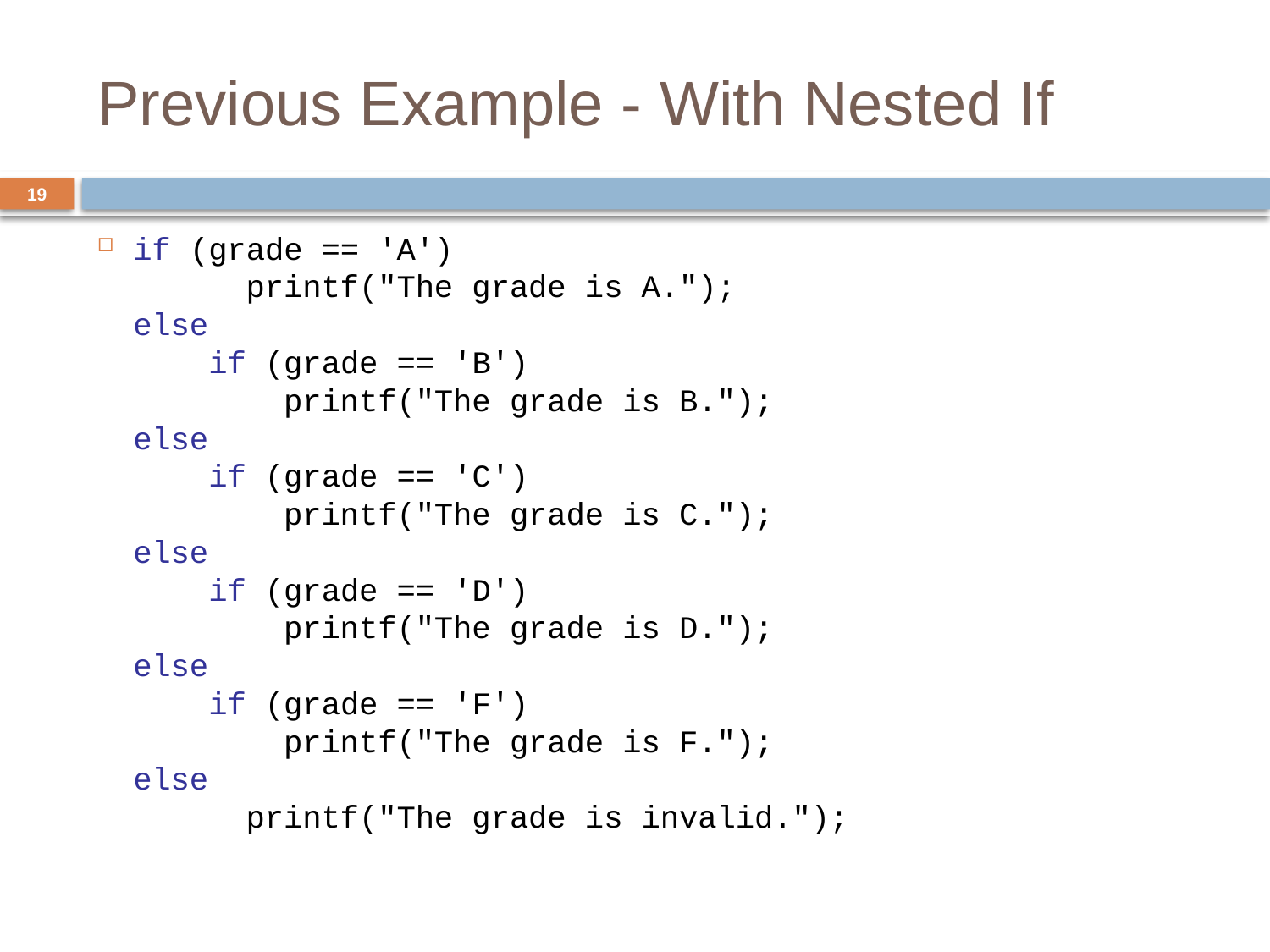

# Previous Example - With Nested If
19
if (grade == 'A')
      printf("The grade is A.");
else
    if (grade == 'B')
        printf("The grade is B.");
else
    if (grade == 'C')
        printf("The grade is C.");
else
    if (grade == 'D')
        printf("The grade is D.");
else
    if (grade == 'F')
        printf("The grade is F.");
else
      printf("The grade is invalid.");